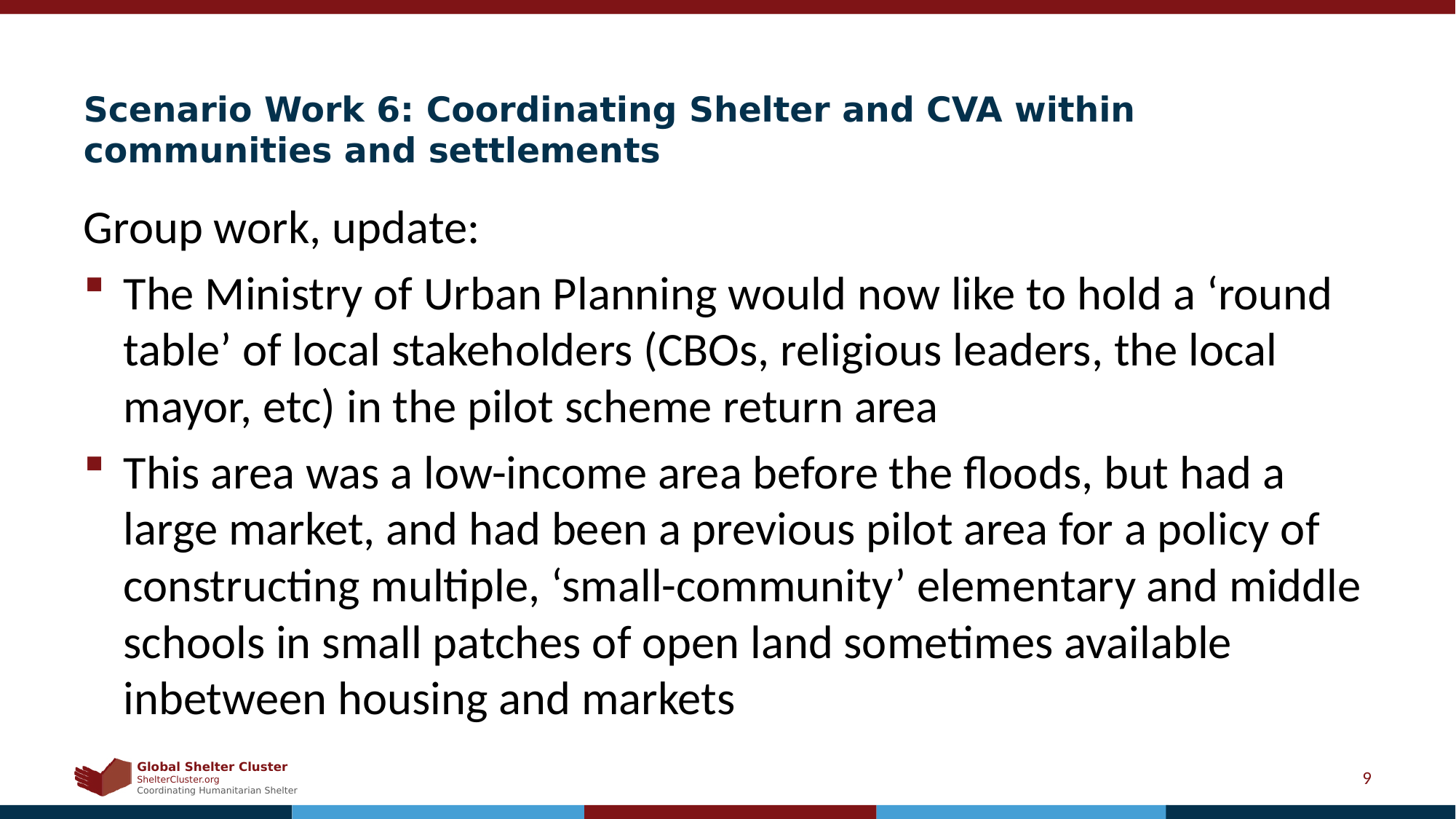

# Scenario Work 6: Coordinating Shelter and CVA within communities and settlements
Group work, update:
The Ministry of Urban Planning would now like to hold a ‘round table’ of local stakeholders (CBOs, religious leaders, the local mayor, etc) in the pilot scheme return area
This area was a low-income area before the floods, but had a large market, and had been a previous pilot area for a policy of constructing multiple, ‘small-community’ elementary and middle schools in small patches of open land sometimes available inbetween housing and markets
9